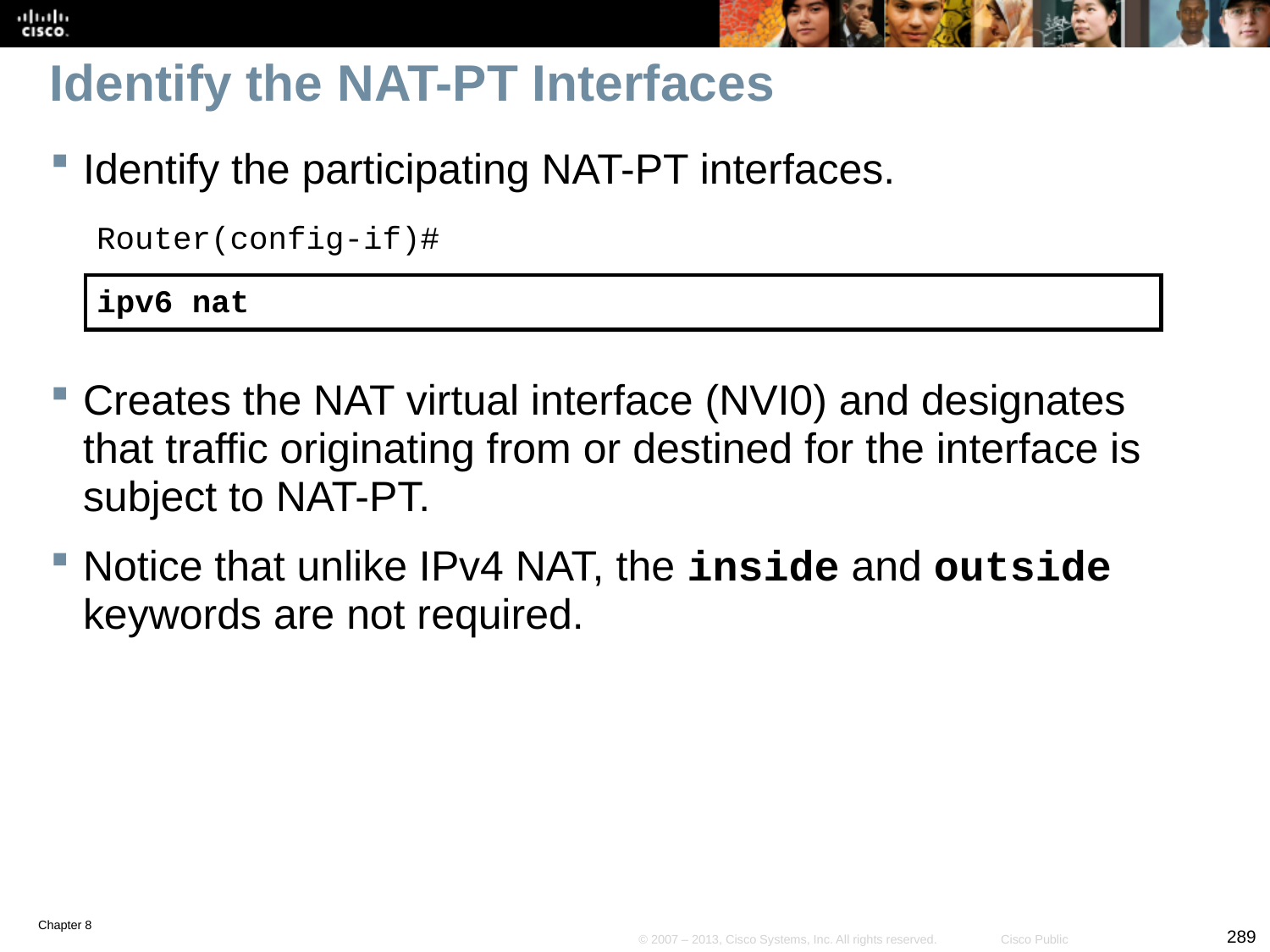

# Identify the NAT-PT Interfaces
Identify the participating NAT-PT interfaces.
Router(config-if)#
ipv6 nat
Creates the NAT virtual interface (NVI0) and designates that traffic originating from or destined for the interface is subject to NAT-PT.
Notice that unlike IPv4 NAT, the inside and outside keywords are not required.